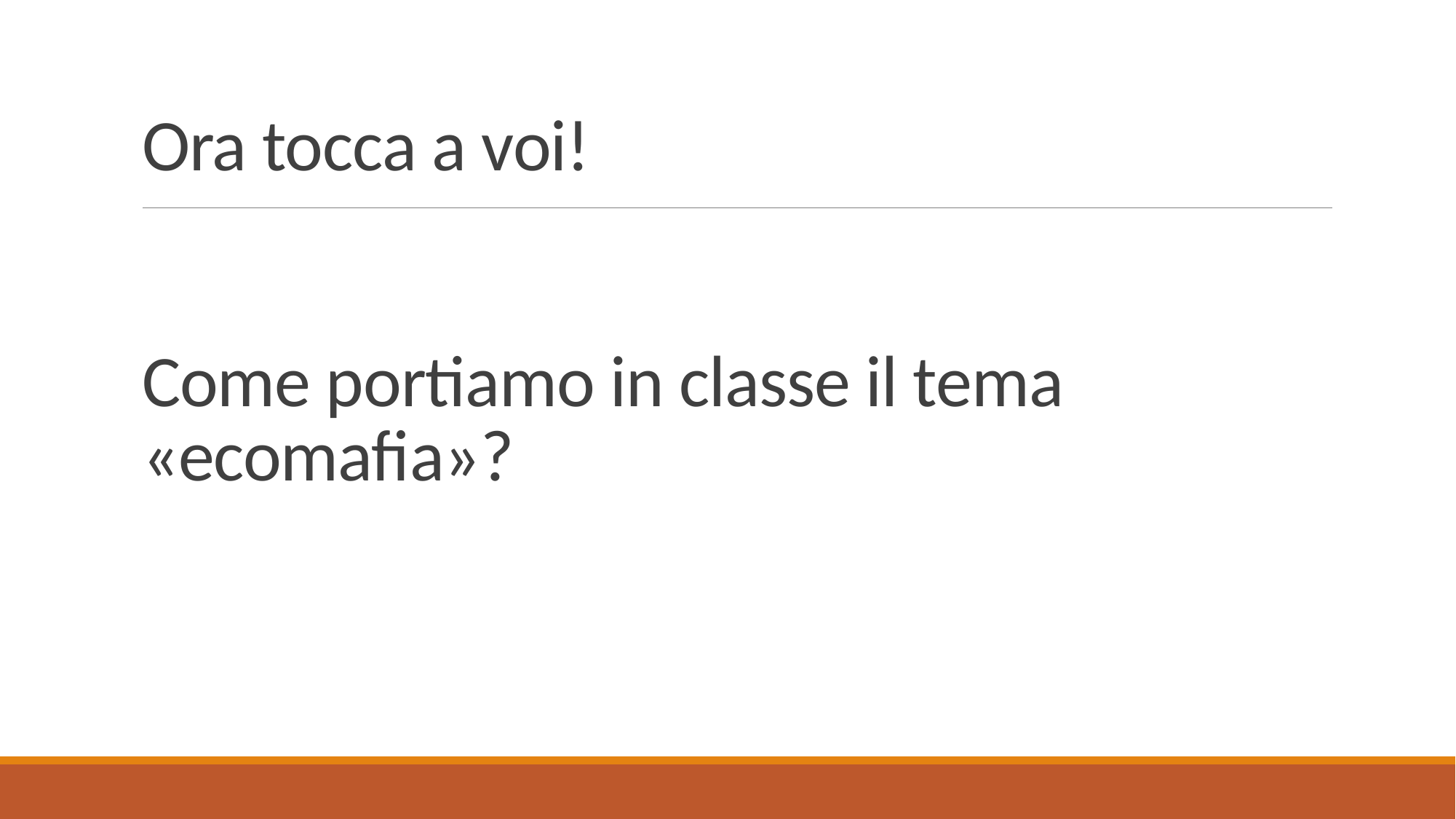

# Ora tocca a voi!
Come portiamo in classe il tema «ecomafia»?